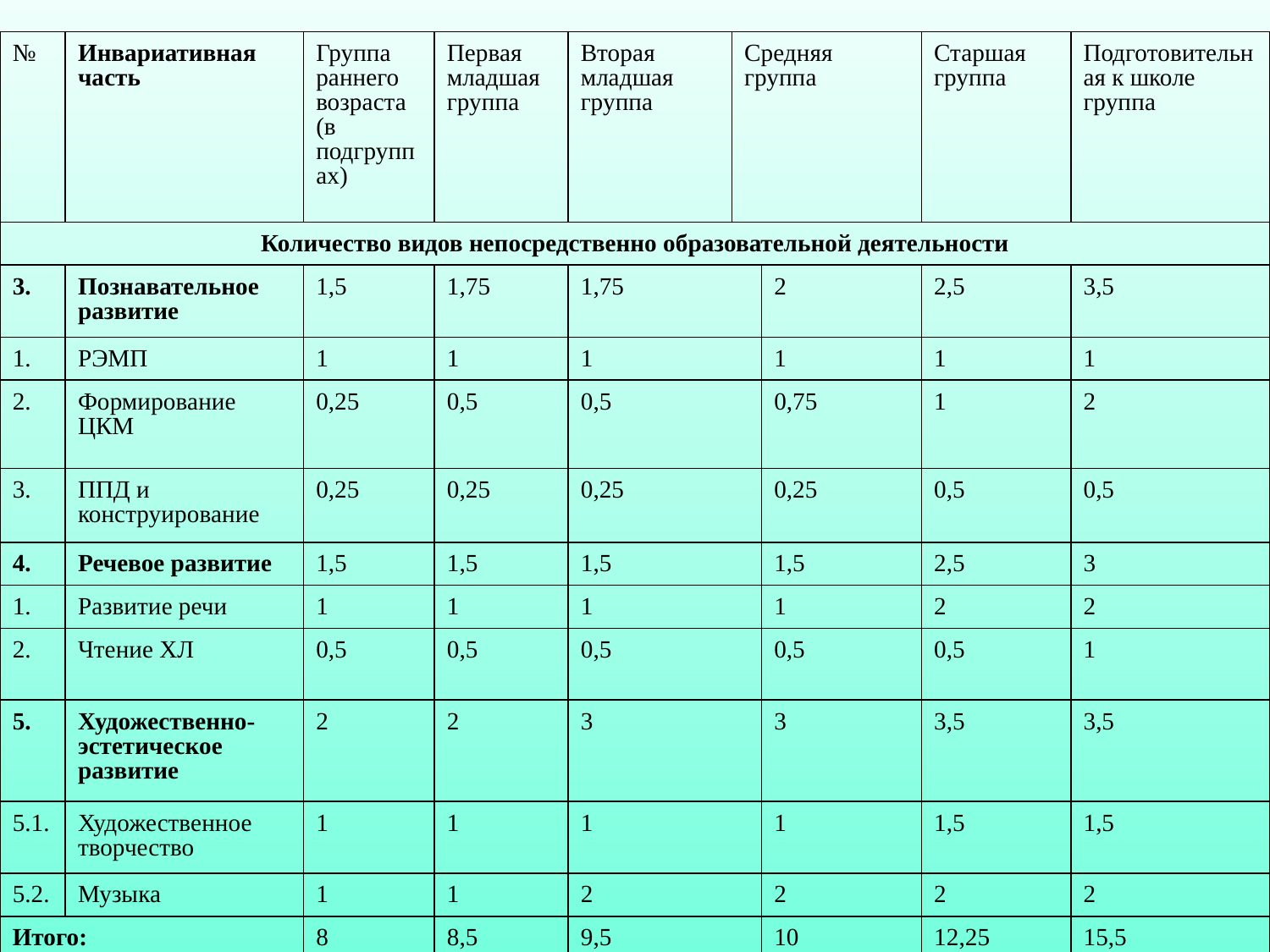

| № | Инвариативная часть | Группа раннего возраста (в подгруппах) | Первая младшая группа | Вторая младшая группа | Средняя группа |  | Старшая группа | Подготовительная к школе группа |
| --- | --- | --- | --- | --- | --- | --- | --- | --- |
| Количество видов непосредственно образовательной деятельности |  |  |  |  |  |  |  |  |
| 3. | Познавательное развитие | 1,5 | 1,75 | 1,75 |  | 2 | 2,5 | 3,5 |
| 1. | РЭМП | 1 | 1 | 1 |  | 1 | 1 | 1 |
| 2. | Формирование ЦКМ | 0,25 | 0,5 | 0,5 |  | 0,75 | 1 | 2 |
| 3. | ППД и конструирование | 0,25 | 0,25 | 0,25 |  | 0,25 | 0,5 | 0,5 |
| 4. | Речевое развитие | 1,5 | 1,5 | 1,5 |  | 1,5 | 2,5 | 3 |
| 1. | Развитие речи | 1 | 1 | 1 |  | 1 | 2 | 2 |
| 2. | Чтение ХЛ | 0,5 | 0,5 | 0,5 |  | 0,5 | 0,5 | 1 |
| 5. | Художественно-эстетическое развитие | 2 | 2 | 3 |  | 3 | 3,5 | 3,5 |
| 5.1. | Художественное творчество | 1 | 1 | 1 |  | 1 | 1,5 | 1,5 |
| 5.2. | Музыка | 1 | 1 | 2 |  | 2 | 2 | 2 |
| Итого: |  | 8 | 8,5 | 9,5 |  | 10 | 12,25 | 15,5 |